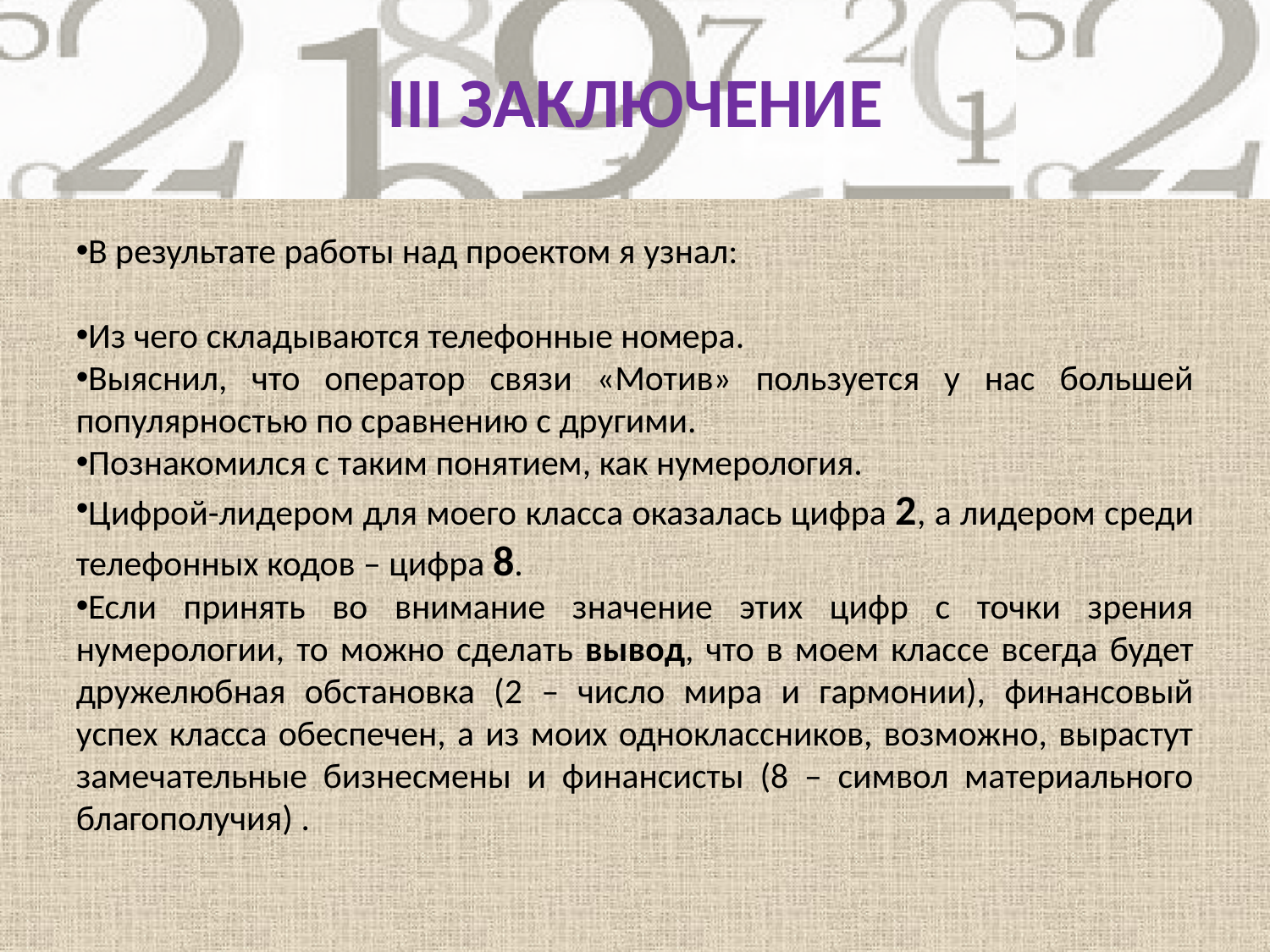

III ЗАКЛЮЧЕНИЕ
В результате работы над проектом я узнал:

Из чего складываются телефонные номера.
Выяснил, что оператор связи «Мотив» пользуется у нас большей популярностью по сравнению с другими.
Познакомился с таким понятием, как нумерология.
Цифрой-лидером для моего класса оказалась цифра 2, а лидером среди телефонных кодов – цифра 8.
Если принять во внимание значение этих цифр с точки зрения нумерологии, то можно сделать вывод, что в моем классе всегда будет дружелюбная обстановка (2 – число мира и гармонии), финансовый успех класса обеспечен, а из моих одноклассников, возможно, вырастут замечательные бизнесмены и финансисты (8 – символ материального благополучия) .